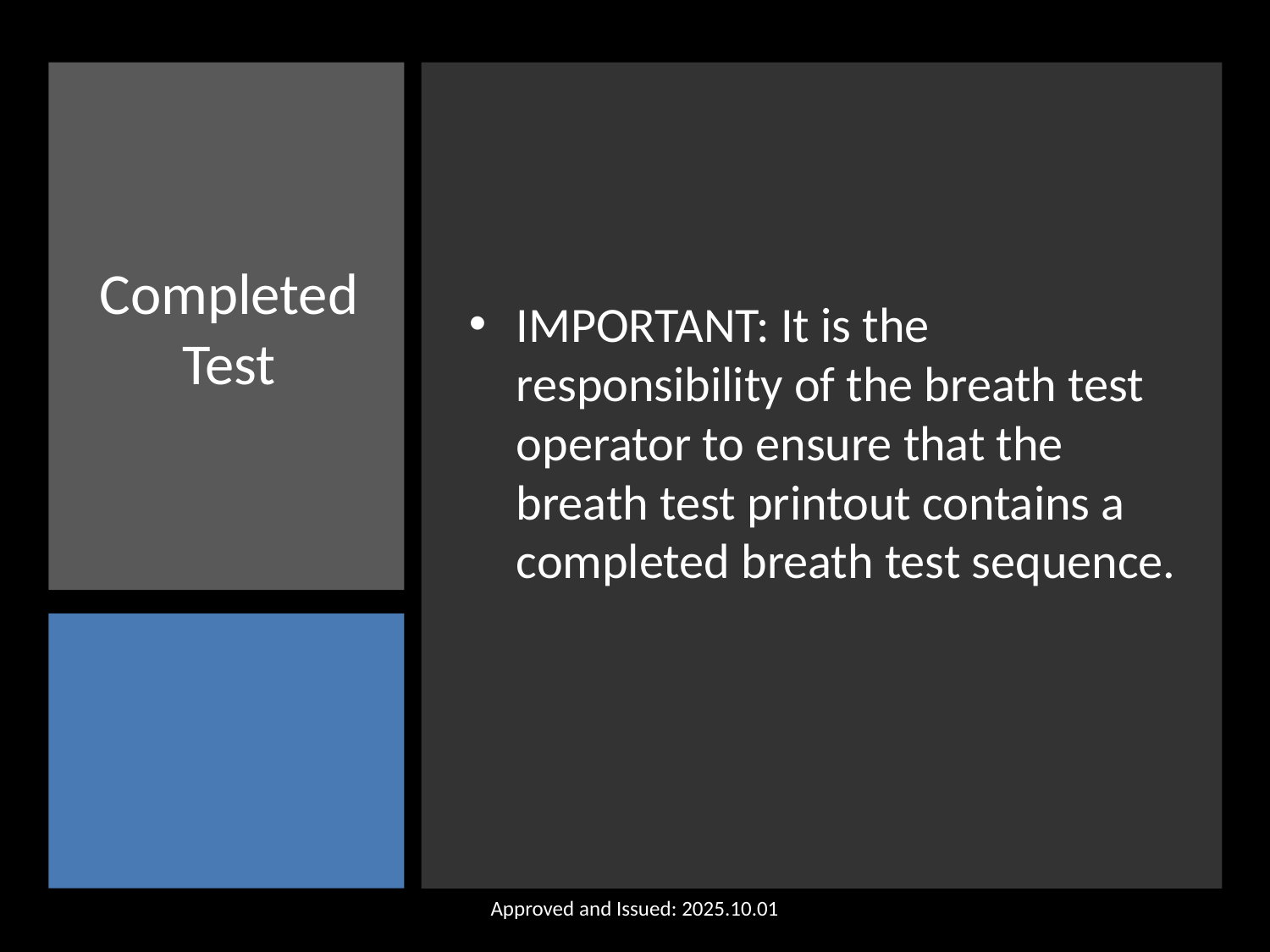

IMPORTANT: It is the responsibility of the breath test operator to ensure that the breath test printout contains a completed breath test sequence.

# Completed Test

Approved and Issued: 2025.10.01